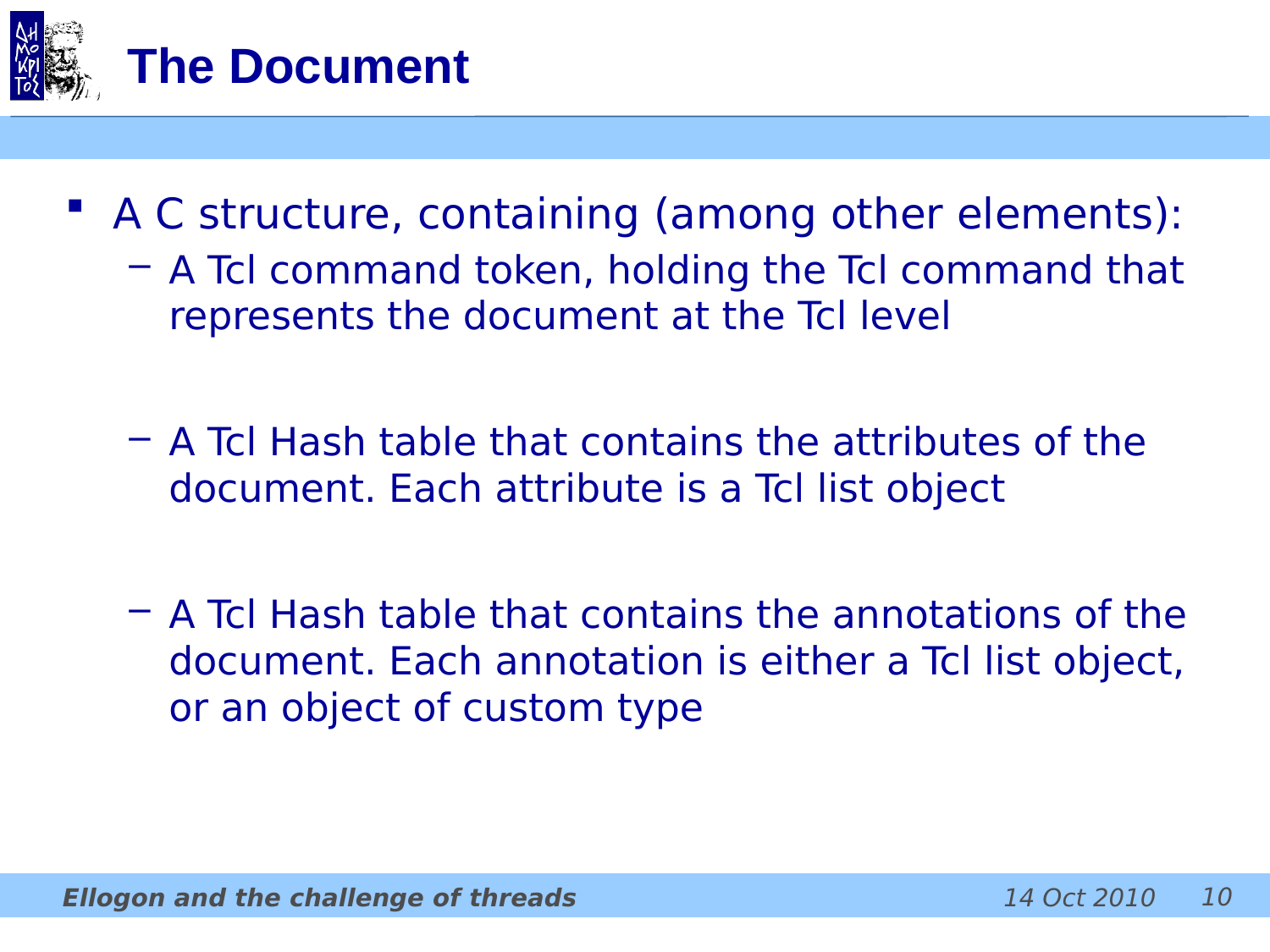

# The Document
A C structure, containing (among other elements):
A Tcl command token, holding the Tcl command that represents the document at the Tcl level

A Tcl Hash table that contains the attributes of the document. Each attribute is a Tcl list object

A Tcl Hash table that contains the annotations of the document. Each annotation is either a Tcl list object, or an object of custom type
10
Ellogon and the challenge of threads
14 Oct 2010